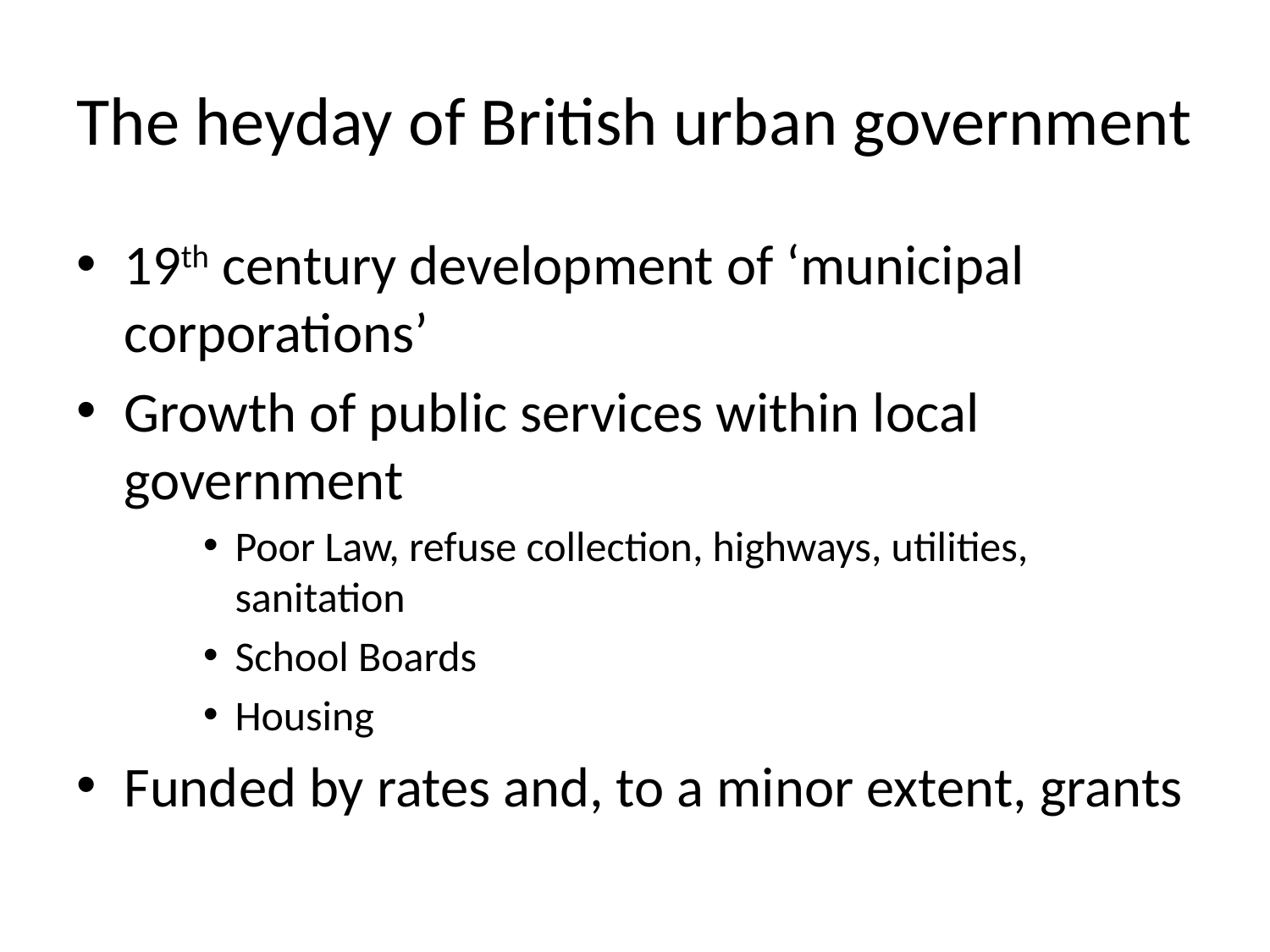

# The heyday of British urban government
19th century development of ‘municipal corporations’
Growth of public services within local government
Poor Law, refuse collection, highways, utilities, sanitation
School Boards
Housing
Funded by rates and, to a minor extent, grants